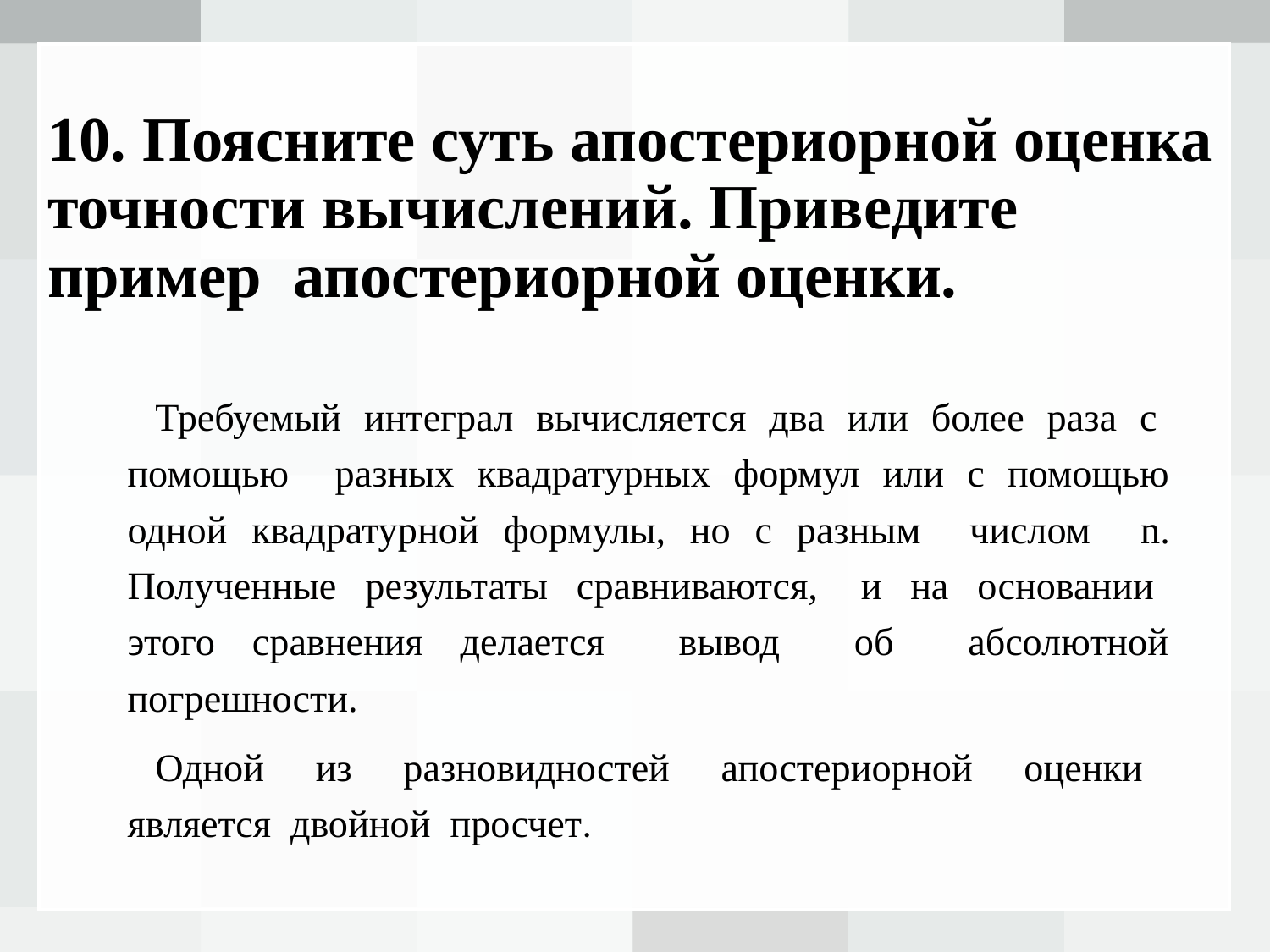

# 10. Поясните суть апостериорной оценка точности вычислений. Приведите пример  апостериорной оценки.
Требуемый  интеграл  вычисляется  два  или  более  раза  с  помощью  разных квадратурных формул или с помощью одной квадратурной формулы, но с разным  числом  n. Полученные  результаты  сравниваются,   и  на  основании  этого сравнения делается  вывод  об  абсолютной погрешности.
Одной  из  разновидностей  апостериорной  оценки  является  двойной  просчет.